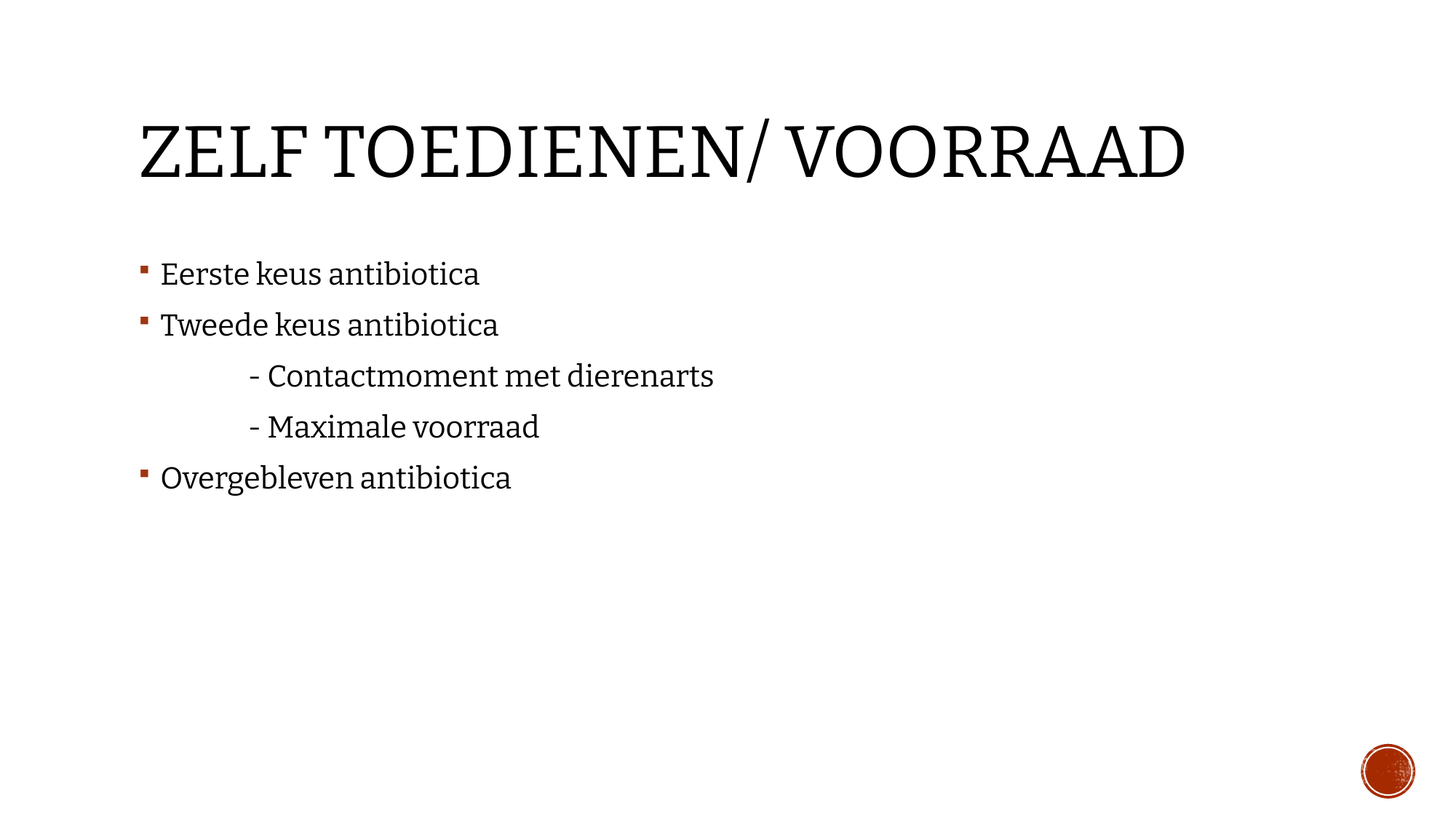

# Zelf toedienen/ voorraad
Eerste keus antibiotica
Tweede keus antibiotica
	- Contactmoment met dierenarts
	- Maximale voorraad
Overgebleven antibiotica